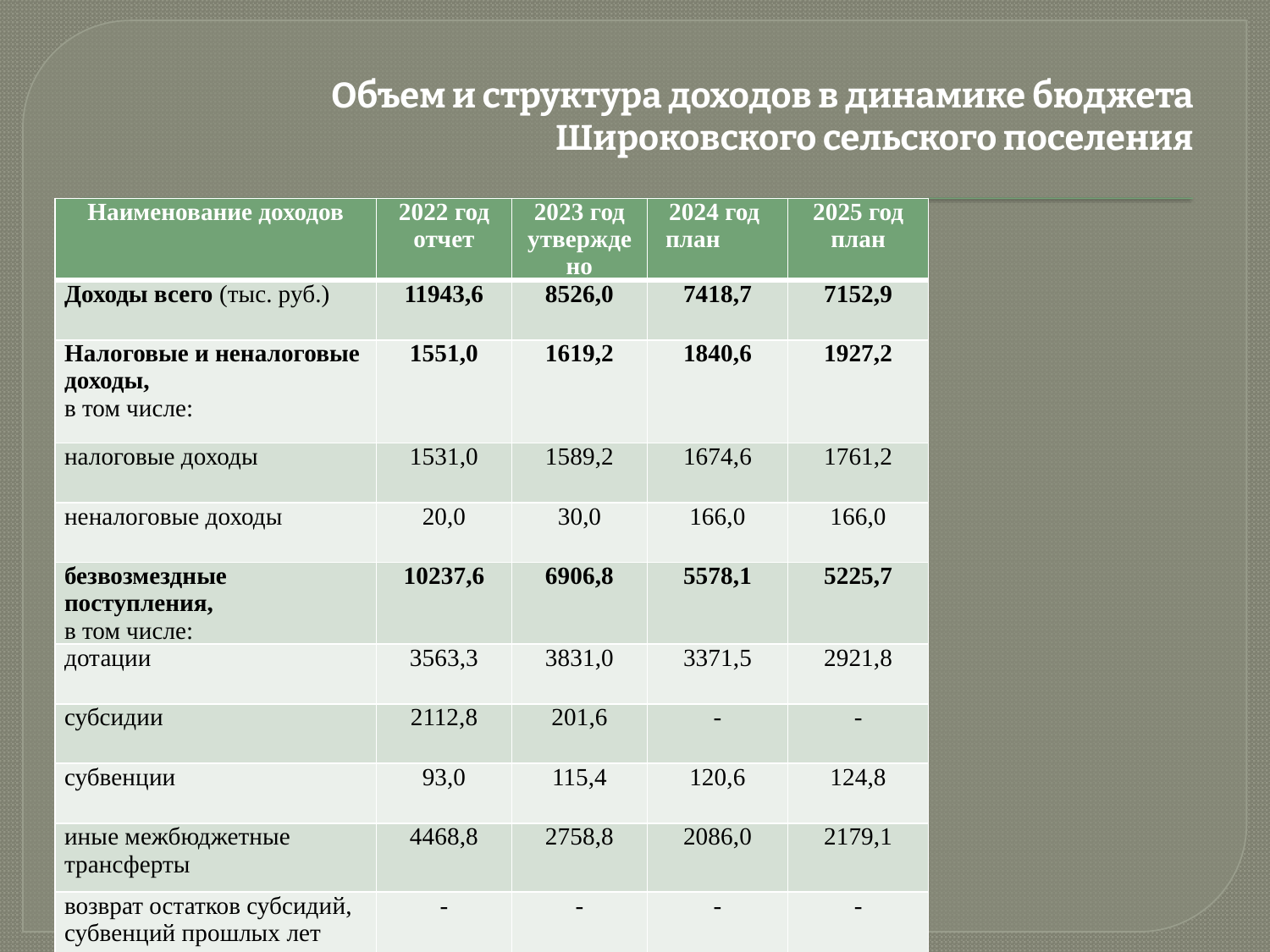

# Объем и структура доходов в динамике бюджета Широковского сельского поселения
| Наименование доходов | 2022 год отчет | 2023 год утверждено | 2024 год план | 2025 год план |
| --- | --- | --- | --- | --- |
| Доходы всего (тыс. руб.) | 11943,6 | 8526,0 | 7418,7 | 7152,9 |
| Налоговые и неналоговые доходы, в том числе: | 1551,0 | 1619,2 | 1840,6 | 1927,2 |
| налоговые доходы | 1531,0 | 1589,2 | 1674,6 | 1761,2 |
| неналоговые доходы | 20,0 | 30,0 | 166,0 | 166,0 |
| безвозмездные поступления, в том числе: | 10237,6 | 6906,8 | 5578,1 | 5225,7 |
| дотации | 3563,3 | 3831,0 | 3371,5 | 2921,8 |
| субсидии | 2112,8 | 201,6 | - | - |
| субвенции | 93,0 | 115,4 | 120,6 | 124,8 |
| иные межбюджетные трансферты | 4468,8 | 2758,8 | 2086,0 | 2179,1 |
| возврат остатков субсидий, субвенций прошлых лет | - | - | - | - |